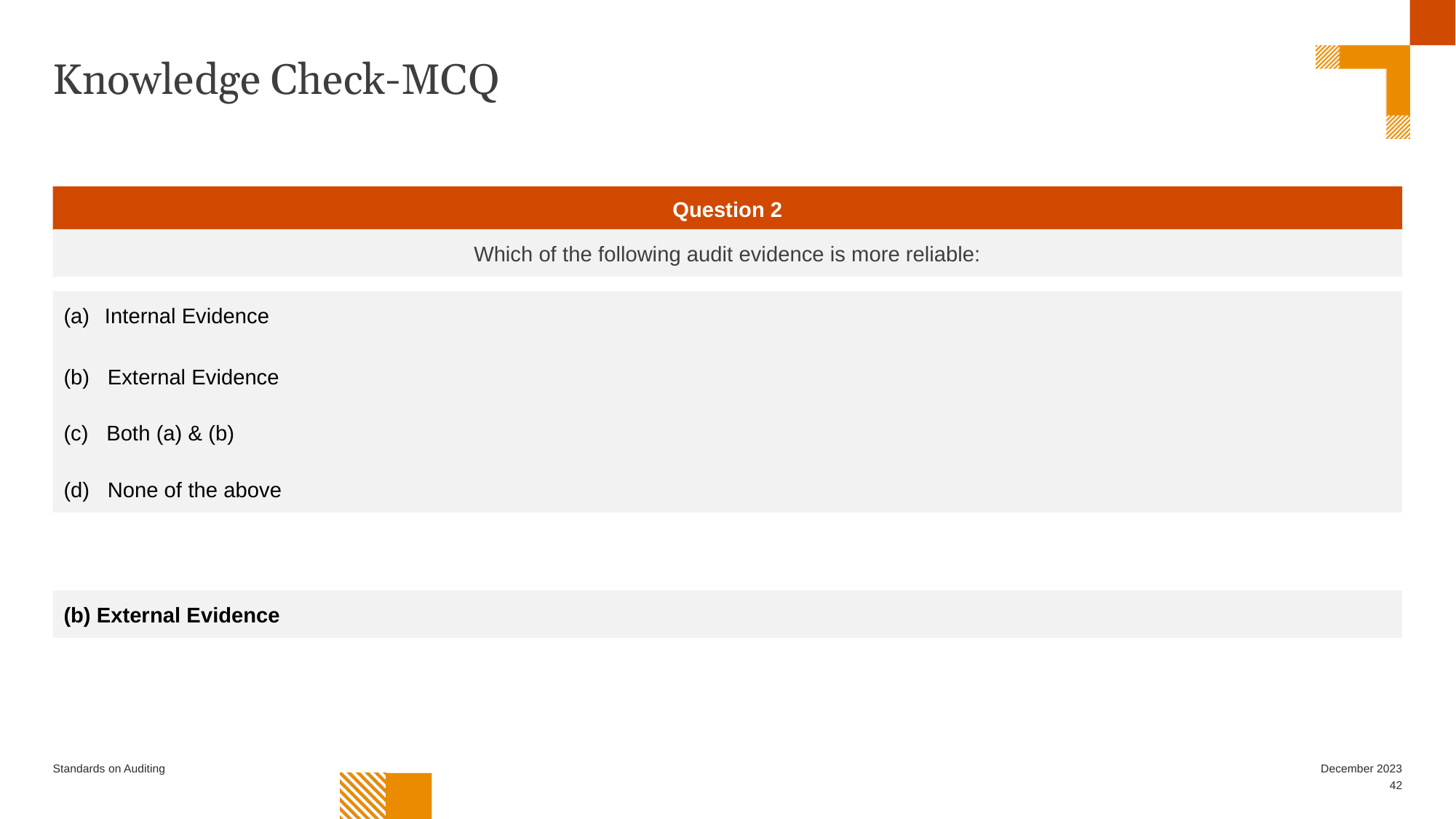

# Knowledge Check-MCQ
Question 2
Which of the following audit evidence is more reliable:
Internal Evidence

(b)   External Evidence
(c)   Both (a) & (b)
(d)   None of the above
(b) External Evidence
Standards on Auditing
December 2023
42